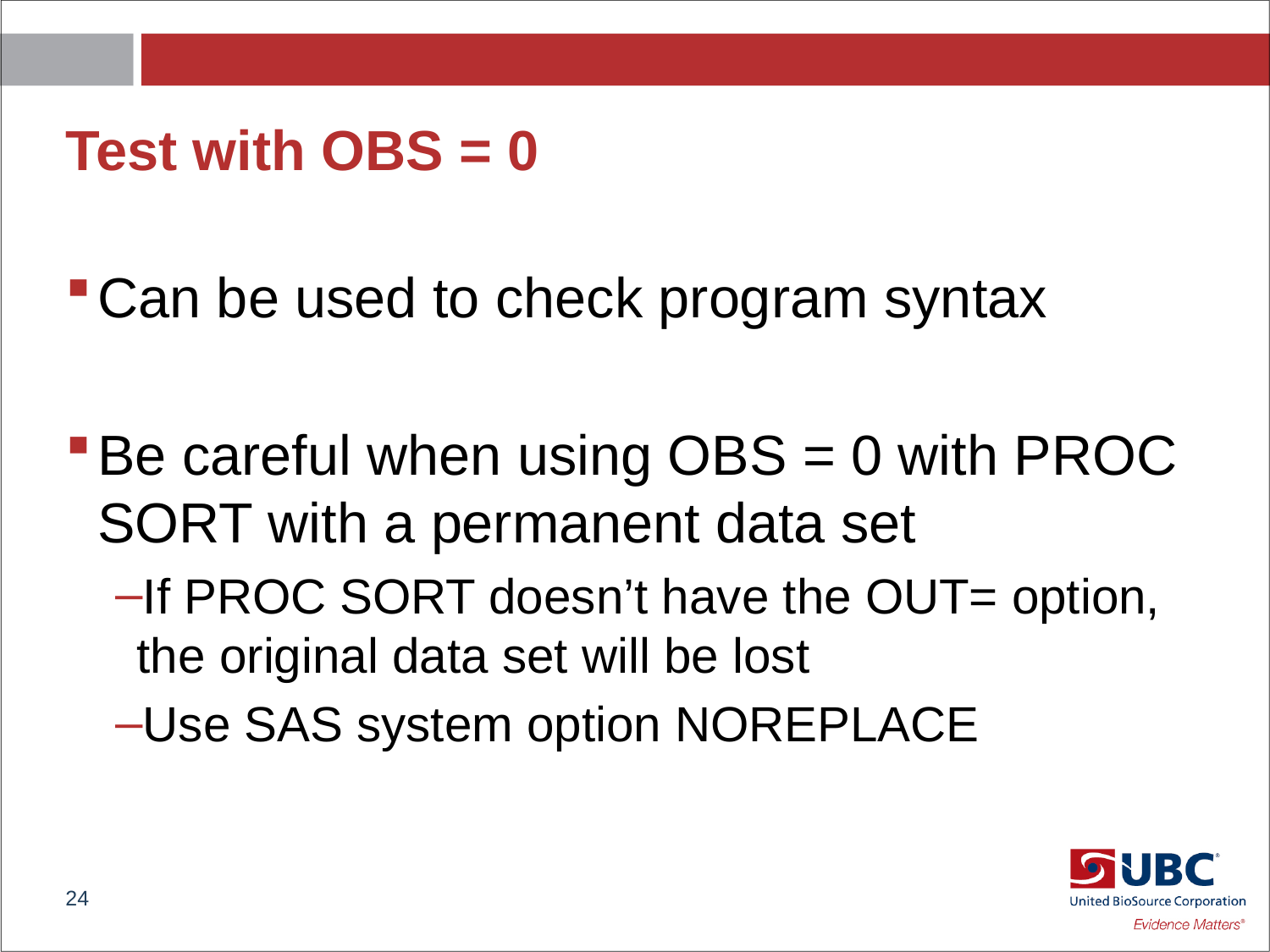

# Test with OBS = 0

Can be used to check program syntax

Be careful when using OBS = 0 with PROC SORT with a permanent data set
If PROC SORT doesn’t have the OUT= option, the original data set will be lost
Use SAS system option NOREPLACE
24